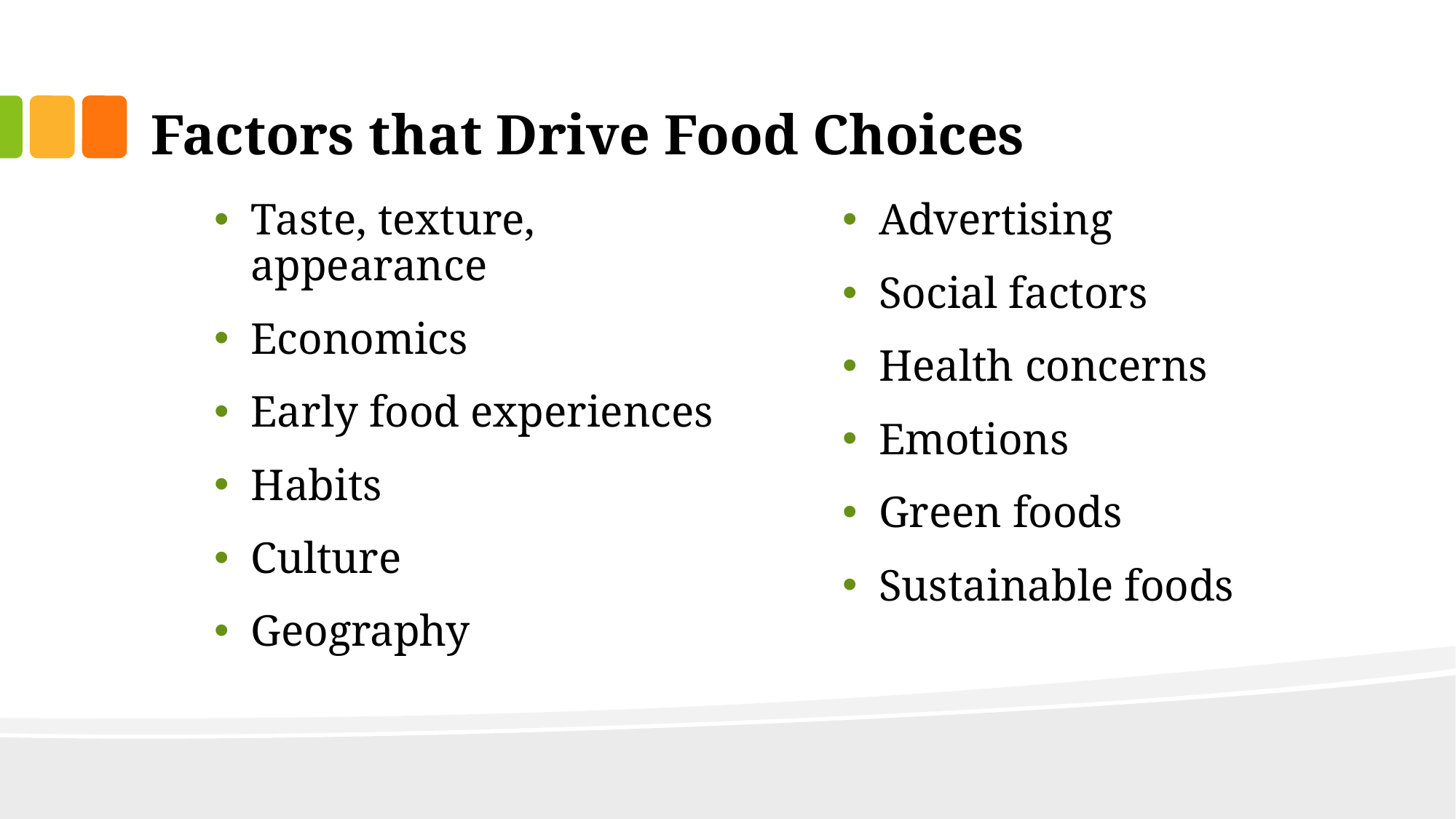

# Factors that Drive Food Choices
Taste, texture, appearance
Economics
Early food experiences
Habits
Culture
Geography

Advertising
Social factors
Health concerns
Emotions
Green foods
Sustainable foods